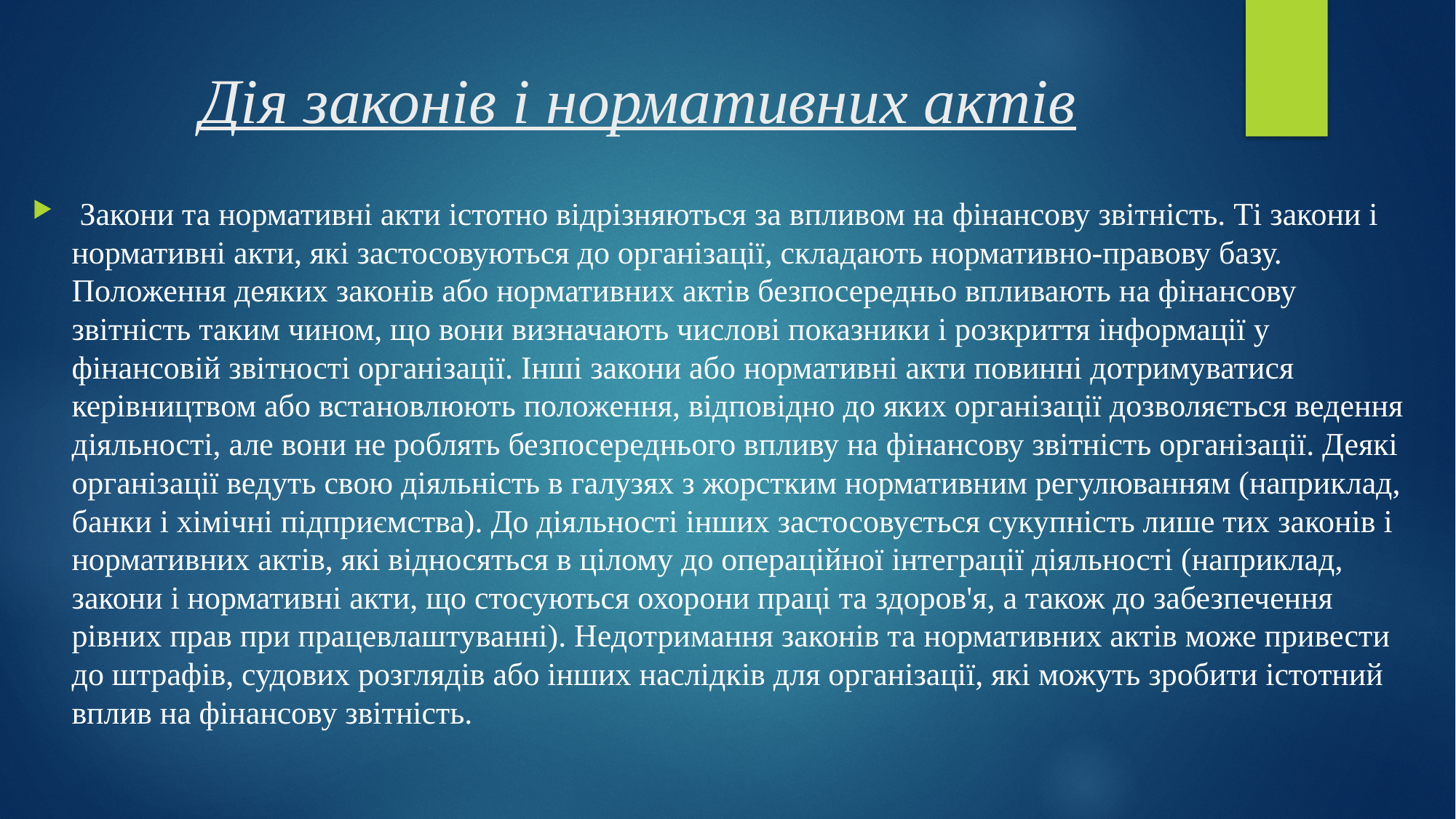

# Дія законів і нормативних актів
 Закони та нормативні акти істотно відрізняються за впливом на фінансову звітність. Ті закони і нормативні акти, які застосовуються до організації, складають нормативно-правову базу. Положення деяких законів або нормативних актів безпосередньо впливають на фінансову звітність таким чином, що вони визначають числові показники і розкриття інформації у фінансовій звітності організації. Інші закони або нормативні акти повинні дотримуватися керівництвом або встановлюють положення, відповідно до яких організації дозволяється ведення діяльності, але вони не роблять безпосереднього впливу на фінансову звітність організації. Деякі організації ведуть свою діяльність в галузях з жорстким нормативним регулюванням (наприклад, банки і хімічні підприємства). До діяльності інших застосовується сукупність лише тих законів і нормативних актів, які відносяться в цілому до операційної інтеграції діяльності (наприклад, закони і нормативні акти, що стосуються охорони праці та здоров'я, а також до забезпечення рівних прав при працевлаштуванні). Недотримання законів та нормативних актів може привести до штрафів, судових розглядів або інших наслідків для організації, які можуть зробити істотний вплив на фінансову звітність.